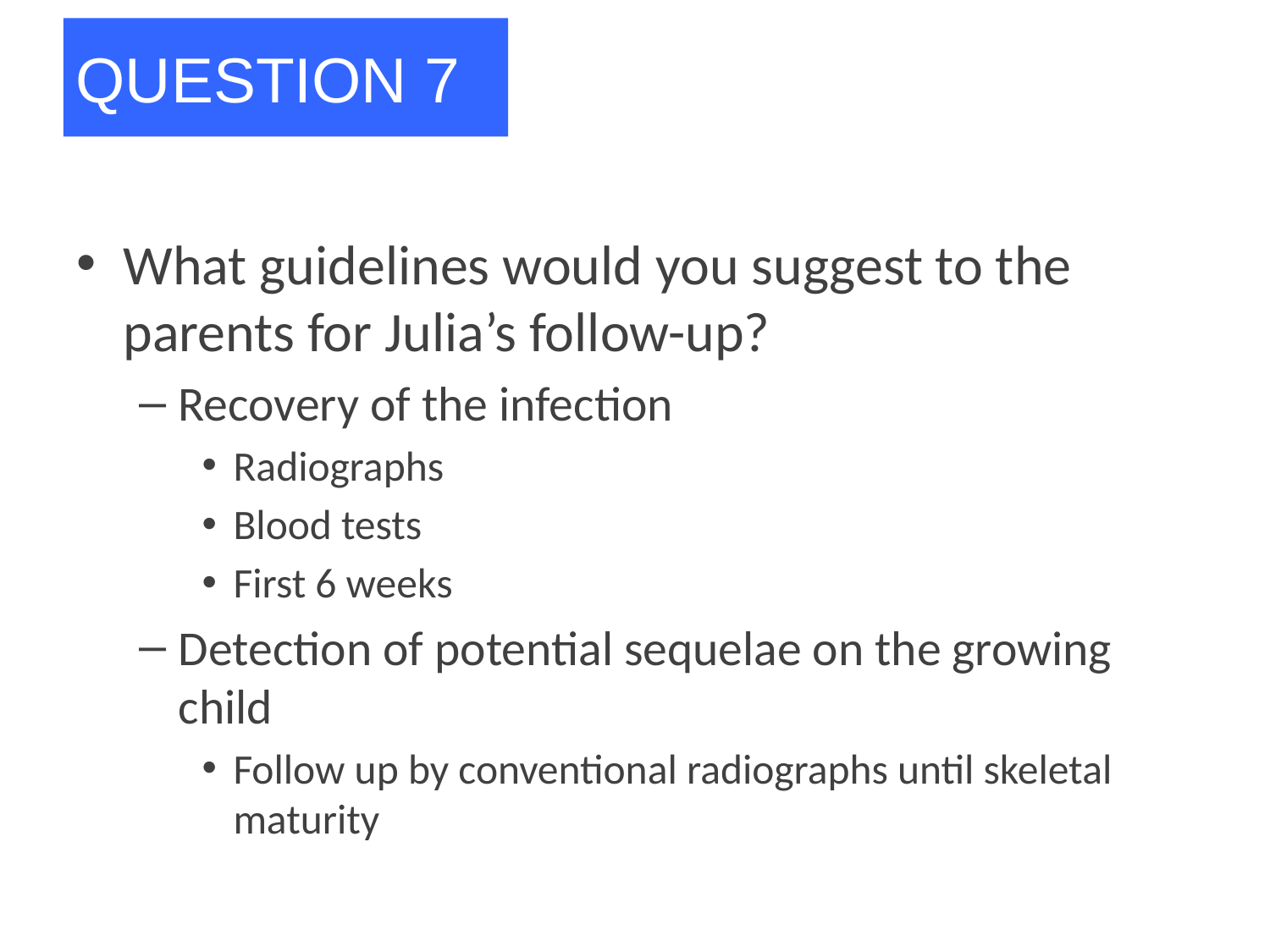

QUESTION 7
What guidelines would you suggest to the parents for Julia’s follow-up?
Recovery of the infection
Radiographs
Blood tests
First 6 weeks
Detection of potential sequelae on the growing child
Follow up by conventional radiographs until skeletal maturity